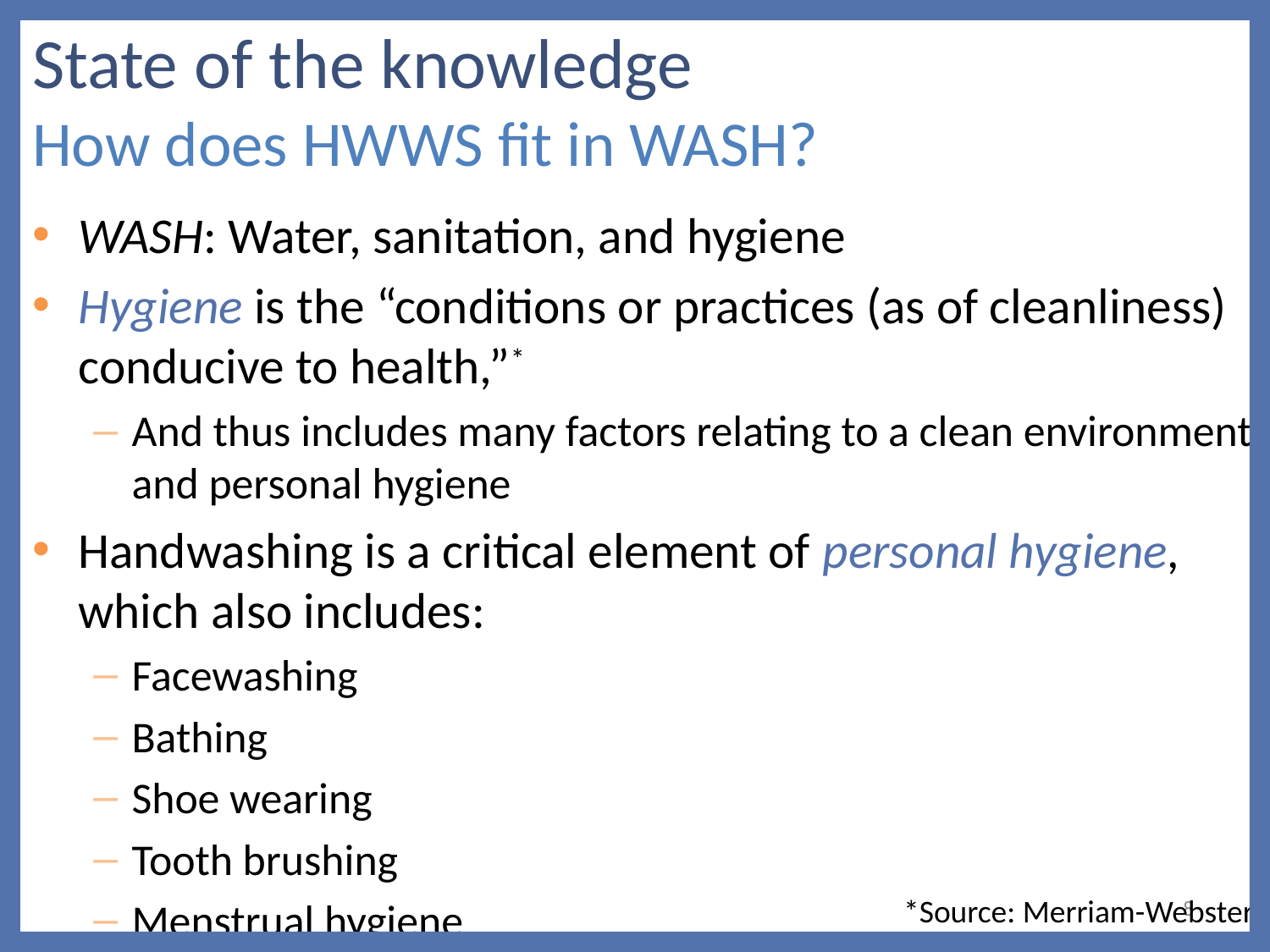

# State of the knowledge How does HWWS fit in WASH?
WASH: Water, sanitation, and hygiene
Hygiene is the “conditions or practices (as of cleanliness) conducive to health,”*
And thus includes many factors relating to a clean environment and personal hygiene
Handwashing is a critical element of personal hygiene, which also includes:
Facewashing
Bathing
Shoe wearing
Tooth brushing
Menstrual hygiene

8
*Source: Merriam-Webster